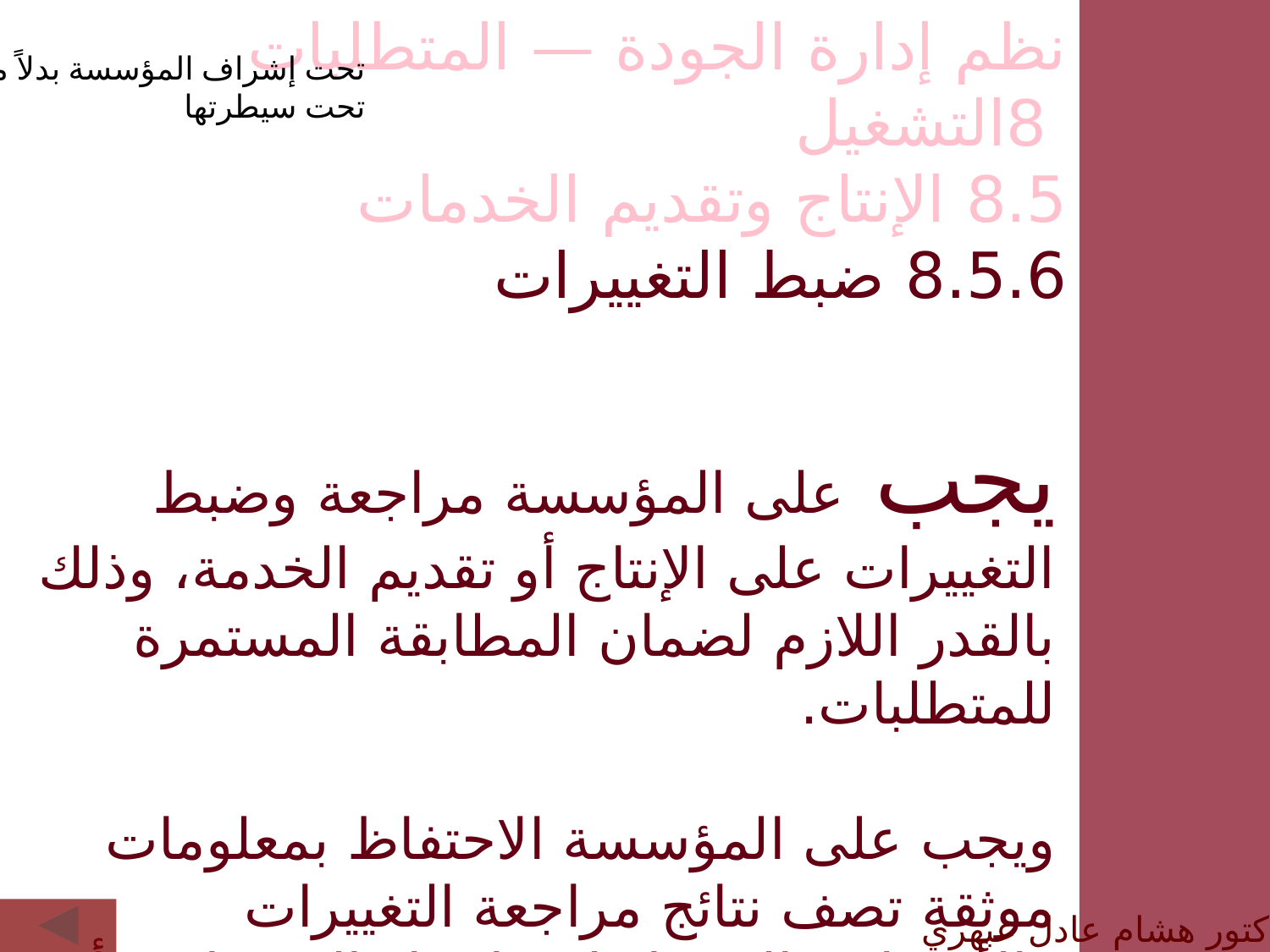

نظم إدارة الجودة — المتطلبات
 8التشغيل
8.5 الإنتاج وتقديم الخدمات
8.5.6 ضبط التغييرات

تحت إشراف المؤسسة بدلاً من
تحت سيطرتها
يجب على المؤسسة مراجعة وضبط التغييرات على الإنتاج أو تقديم الخدمة، وذلك بالقدر اللازم لضمان المطابقة المستمرة للمتطلبات.

ويجب على المؤسسة الاحتفاظ بمعلومات موثقة تصف نتائج مراجعة التغييرات والأشخاص المخول لهم إجراء التغييرات وأي أفعال ضرورية تنشأ عن المراجعة.

الدكتور هشام عادل عبهري